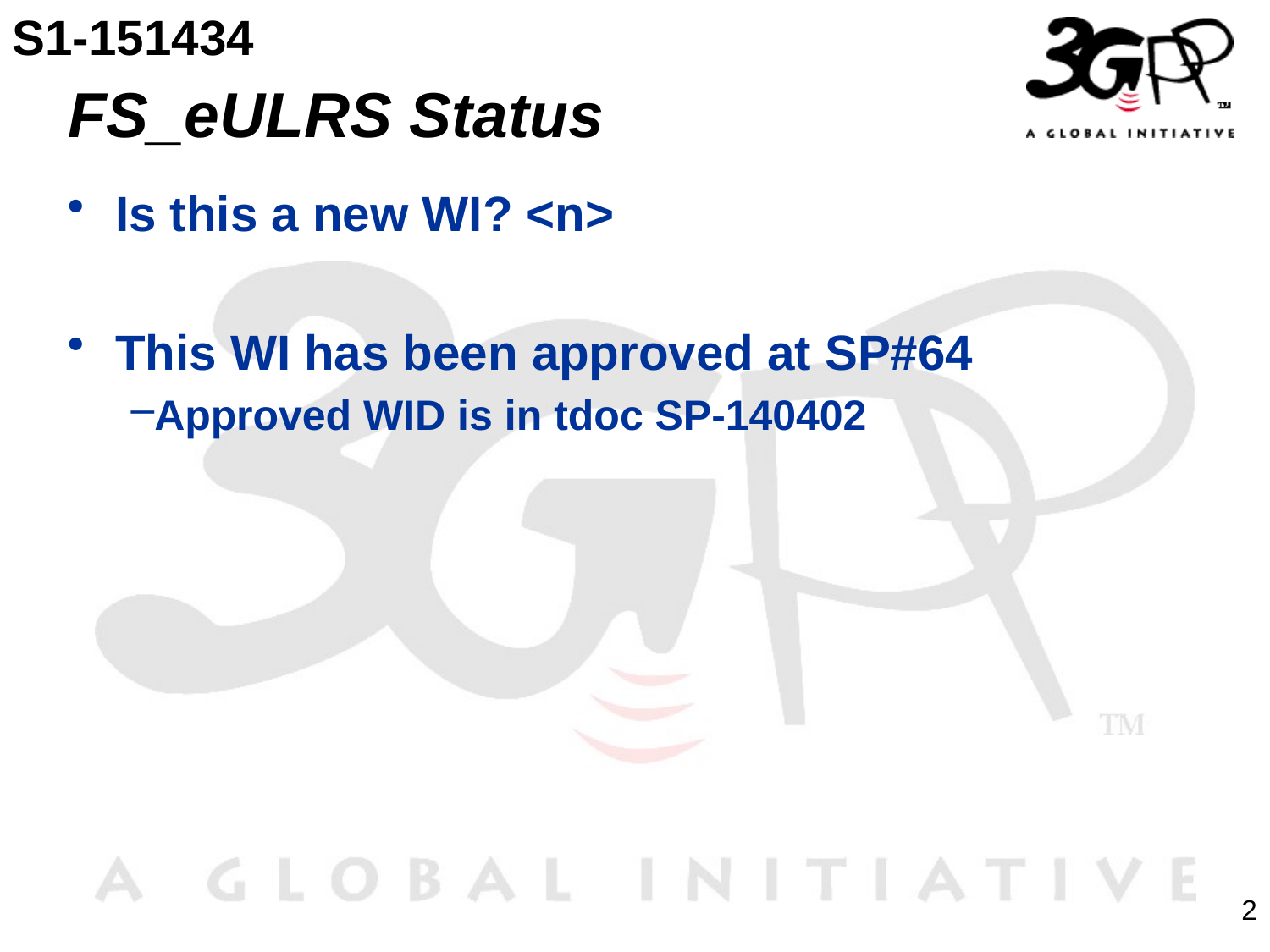

S1-151434
# FS_eULRS Status
Is this a new WI? <n>

This WI has been approved at SP#64
Approved WID is in tdoc SP-140402
2